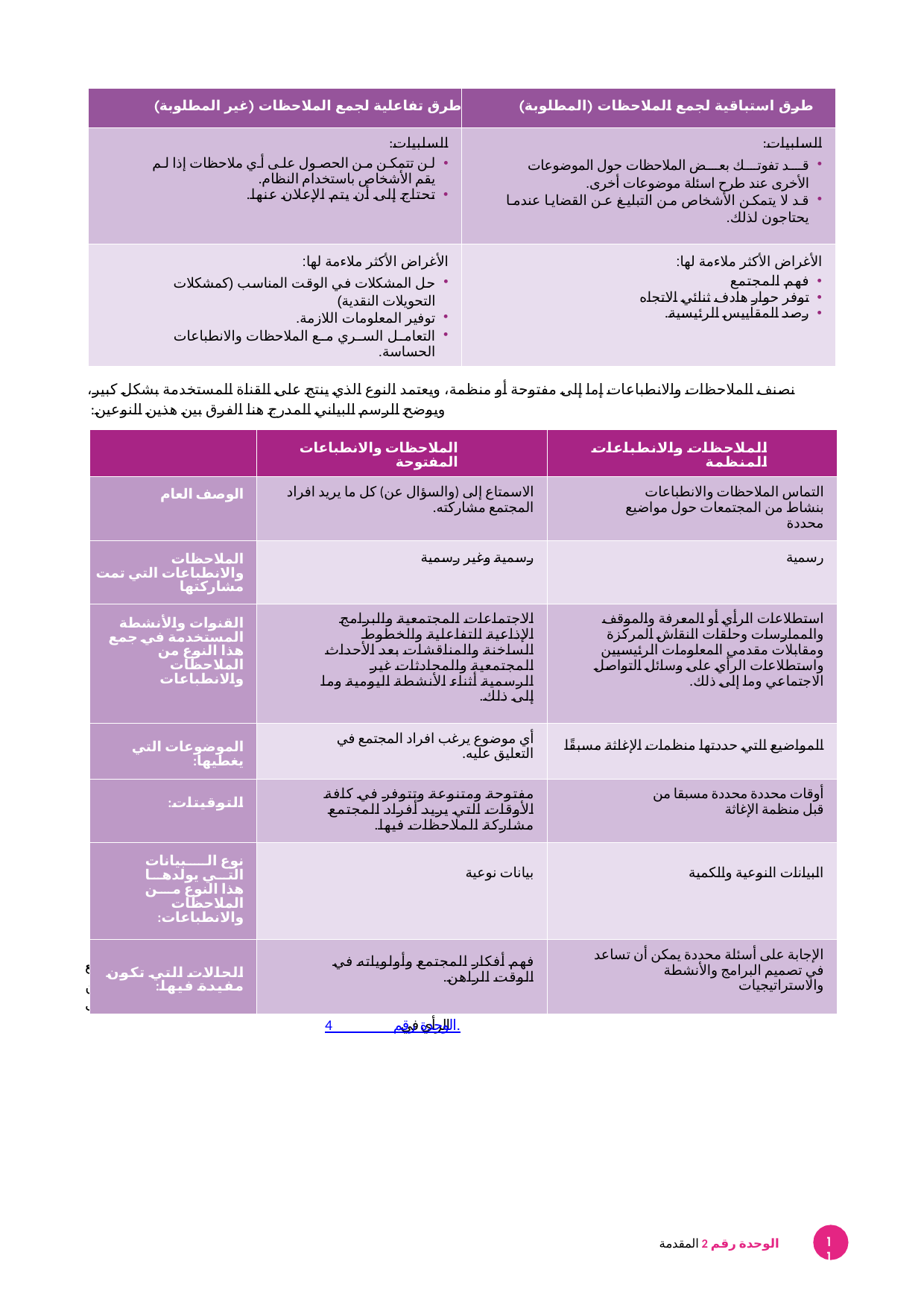

| طرق تفاعلية لجمع الملاحظات (غير المطلوبة) | طرق استباقية لجمع الملاحظات (المطلوبة) |
| --- | --- |
| السلبيات: لن تتمكن من الحصول على أي ملاحظات إذا لم يقم الأشخاص باستخدام النظام. تحتاج إلى أن يتم الإعلان عنها. | السلبيات: قد تفوتك بعض الملاحظات حول الموضوعات الأخرى عند طرح اسئلة موضوعات أخرى. قد لا يتمكن الأشخاص من التبليغ عن القضايا عندما يحتاجون لذلك. |
| الأغراض الأكثر ملاءمة لها: حل المشكلات في الوقت المناسب (كمشكلات التحويلات النقدية) توفير المعلومات اللازمة. التعامل السري مع الملاحظات والانطباعات الحساسة. | الأغراض الأكثر ملاءمة لها: فهم المجتمع توفر حوار هادف ثنائي الاتجاه رصد المقاييس الرئيسية. |
نصنف الملاحظات والانطباعات إما إلى مفتوحة أو منظمة، ويعتمد النوع الذي ينتج على القناة المستخدمة بشكل كبير، ويوضح الرسم البياني المدرج هنا الفرق بين هذين النوعين:
|  | الملاحظات والانطباعات المفتوحة | الملاحظات والانطباعات المنظمة |
| --- | --- | --- |
| الوصف العام | الاسمتاع إلى (والسؤال عن) كل ما يريد افراد المجتمع مشاركته. | التماس الملاحظات والانطباعات بنشاط من المجتمعات حول مواضيع محددة |
| الملاحظات والانطباعات التي تمت مشاركتها | رسمية وغير رسمية | رسمية |
| القنوات والأنشطة المستخدمة في جمع هذا النوع من الملاحظات والانطباعات | الاجتماعات المجتمعية والبرامج الإذاعية التفاعلية والخطوط الساخنة والمناقشات بعد الأحداث المجتمعية والمحادثات غير الرسمية أثناء الأنشطة اليومية وما إلى ذلك. | استطلاعات الرأي أو المعرفة والموقف والممارسات وحلقات النقاش المركزة ومقابلات مقدمي المعلومات الرئيسيين واستطلاعات الرأي على وسائل التواصل الاجتماعي وما إلى ذلك. |
| الموضوعات التي يغطيها: | أي موضوع يرغب افراد المجتمع في التعليق عليه. | المواضيع التي حددتها منظمات الإغاثة مسبقًا |
| التوقيتات: | مفتوحة ومتنوعة وتتوفر في كافة الأوقات التي يريد أفراد المجتمع مشاركة الملاحظات فيها. | أوقات محددة محددة مسبقا من قبل منظمة الإغاثة |
| نوع البيانات التي يولدها هذا النوع من الملاحظات والانطباعات: | بيانات نوعية | البيانات النوعية والكمية |
| الحالات التي تكون مفيدة فيها: | فهم أفكار المجتمع وأولوياته في الوقت الراهن. | الإجابة على أسئلة محددة يمكن أن تساعد في تصميم البرامج والأنشطة والاستراتيجيات |
على الرغم من تمكن منظمة إغاثة واحدة أو جهد الاستجابة يمكن أن يتعامل مع كافة الملاحظات المفتوحة والمنظمة، إلا أنه يجب التعامل مع كل نوع من الملاحظات بشكل مختلف.
يمكنك العثور على إرشادات أكثر تعمقًا حول كيفية التعامل مع الملاحظات والانطباعات المفتوحة وغير المنظمة في الوحدة رقم 3 من مجموعة أدوات التغذية الراجعة، والتوجيهات والأدوات لاستطلاعات الرأي في الوحدة رقم 4.

11
الوحدة رقم 2 المقدمة